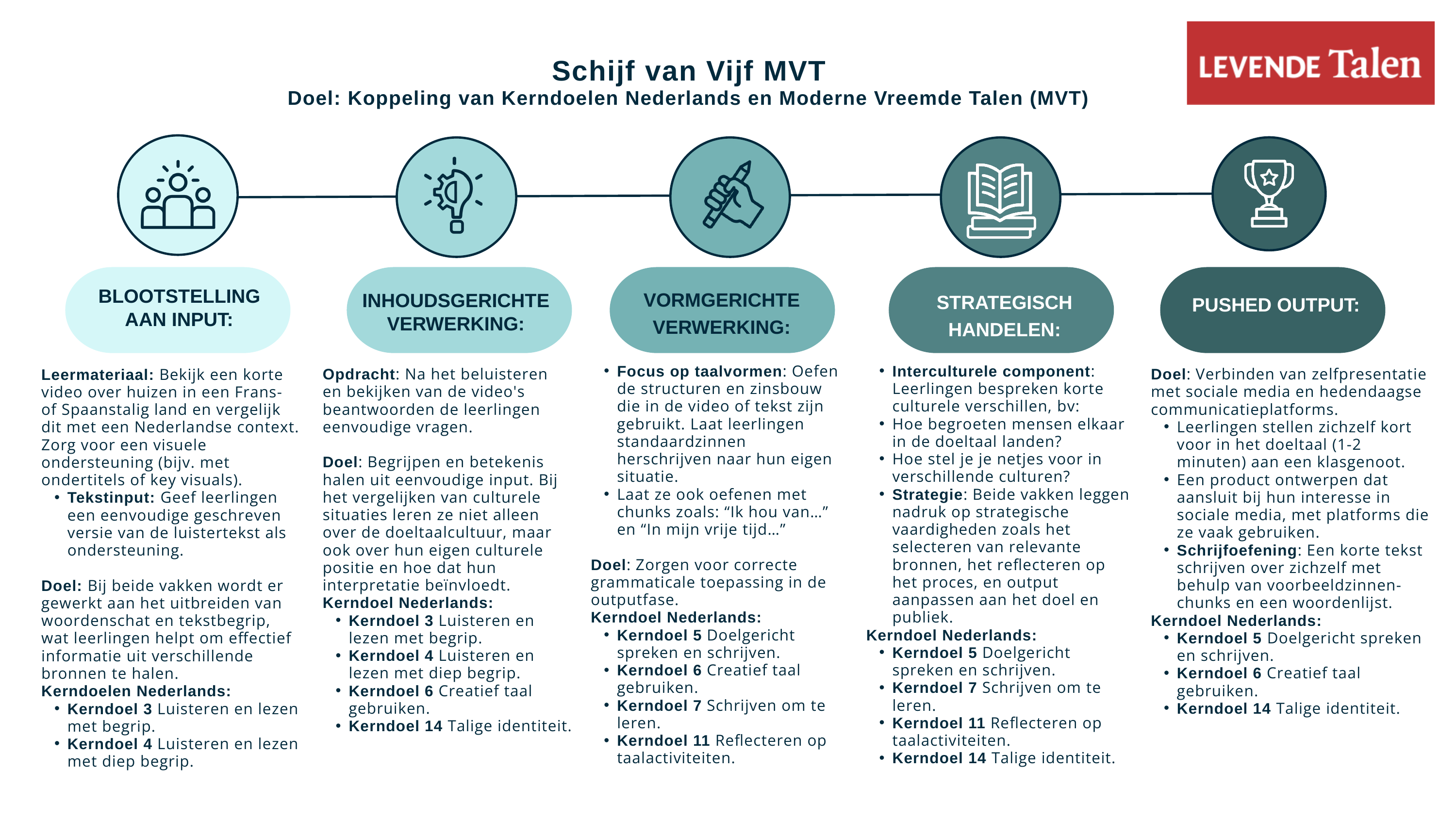

Schijf van Vijf MVT
Doel: Koppeling van Kerndoelen Nederlands en Moderne Vreemde Talen (MVT)

BLOOTSTELLING AAN INPUT:
VORMGERICHTE VERWERKING:
STRATEGISCH HANDELEN:
INHOUDSGERICHTE VERWERKING:
PUSHED OUTPUT:
Focus op taalvormen: Oefen de structuren en zinsbouw die in de video of tekst zijn gebruikt. Laat leerlingen standaardzinnen herschrijven naar hun eigen situatie.
Laat ze ook oefenen met chunks zoals: “Ik hou van…” en “In mijn vrije tijd…”

Doel: Zorgen voor correcte grammaticale toepassing in de outputfase.
Kerndoel Nederlands:
Kerndoel 5 Doelgericht spreken en schrijven.
Kerndoel 6 Creatief taal gebruiken.
Kerndoel 7 Schrijven om te leren.
Kerndoel 11 Reflecteren op taalactiviteiten.

Interculturele component: Leerlingen bespreken korte culturele verschillen, bv:
Hoe begroeten mensen elkaar in de doeltaal landen?
Hoe stel je je netjes voor in verschillende culturen?
Strategie: Beide vakken leggen nadruk op strategische vaardigheden zoals het selecteren van relevante bronnen, het reflecteren op het proces, en output aanpassen aan het doel en publiek.
Kerndoel Nederlands:
Kerndoel 5 Doelgericht spreken en schrijven.
Kerndoel 7 Schrijven om te leren.
Kerndoel 11 Reflecteren op taalactiviteiten.
Kerndoel 14 Talige identiteit.

Opdracht: Na het beluisteren en bekijken van de video's beantwoorden de leerlingen eenvoudige vragen.

Doel: Begrijpen en betekenis halen uit eenvoudige input. Bij het vergelijken van culturele situaties leren ze niet alleen over de doeltaalcultuur, maar ook over hun eigen culturele positie en hoe dat hun interpretatie beïnvloedt.
Kerndoel Nederlands:
Kerndoel 3 Luisteren en lezen met begrip.
Kerndoel 4 Luisteren en lezen met diep begrip.
Kerndoel 6 Creatief taal gebruiken.
Kerndoel 14 Talige identiteit.

Doel: Verbinden van zelfpresentatie met sociale media en hedendaagse communicatieplatforms.
Leerlingen stellen zichzelf kort voor in het doeltaal (1-2 minuten) aan een klasgenoot.
Een product ontwerpen dat aansluit bij hun interesse in sociale media, met platforms die ze vaak gebruiken.
Schrijfoefening: Een korte tekst schrijven over zichzelf met behulp van voorbeeldzinnen-chunks en een woordenlijst.
Kerndoel Nederlands:
Kerndoel 5 Doelgericht spreken en schrijven.
Kerndoel 6 Creatief taal gebruiken.
Kerndoel 14 Talige identiteit.

Leermateriaal: Bekijk een korte video over huizen in een Frans- of Spaanstalig land en vergelijk dit met een Nederlandse context.
Zorg voor een visuele ondersteuning (bijv. met ondertitels of key visuals).
Tekstinput: Geef leerlingen een eenvoudige geschreven versie van de luistertekst als ondersteuning.

Doel: Bij beide vakken wordt er gewerkt aan het uitbreiden van woordenschat en tekstbegrip, wat leerlingen helpt om effectief informatie uit verschillende bronnen te halen.
Kerndoelen Nederlands:
Kerndoel 3 Luisteren en lezen met begrip.
Kerndoel 4 Luisteren en lezen met diep begrip.